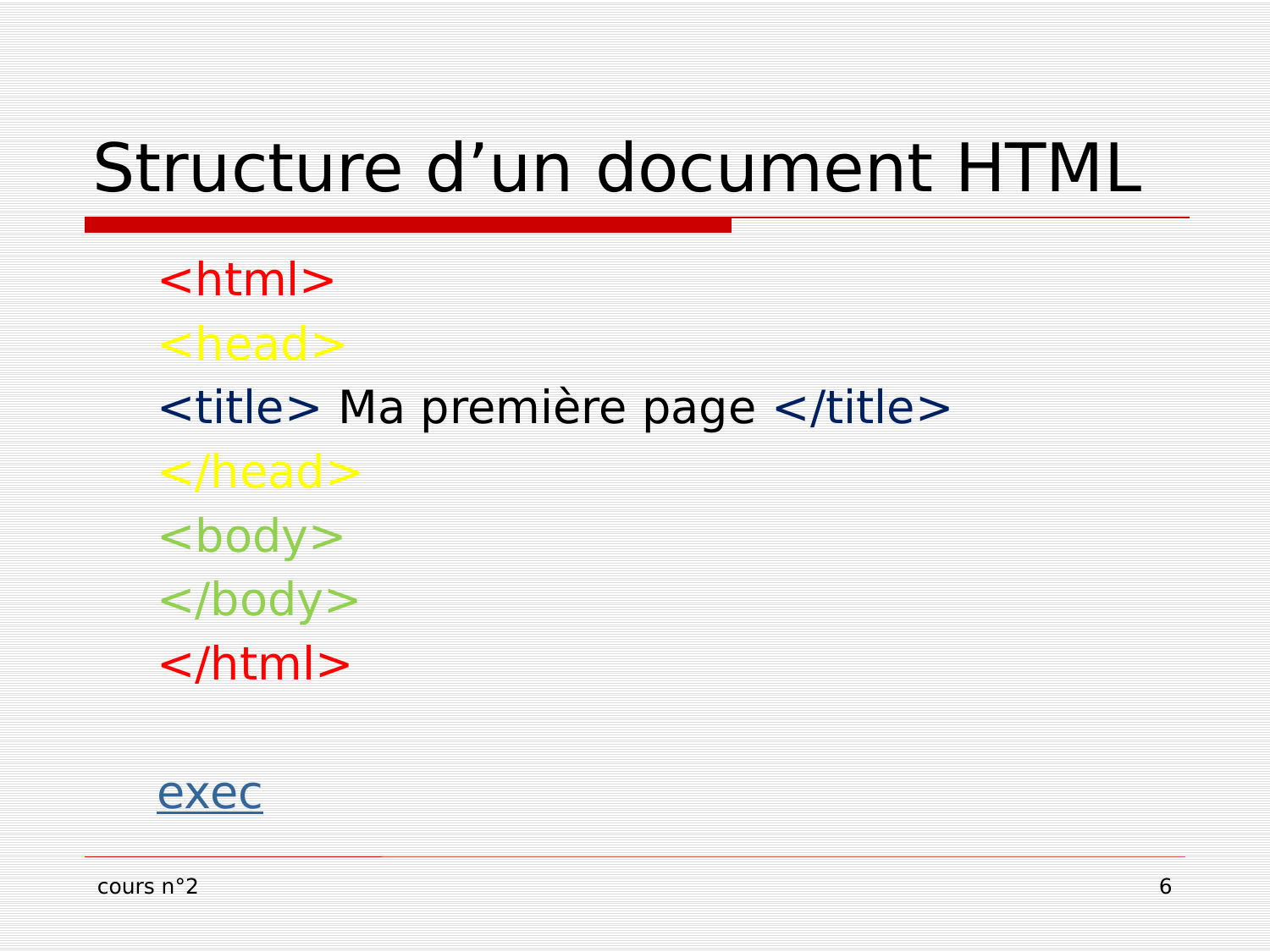

# Structure d’un document HTML
<html>
<head>
<title> Ma première page </title>
</head>
<body>
</body>
</html>

exec
cours n°2
6